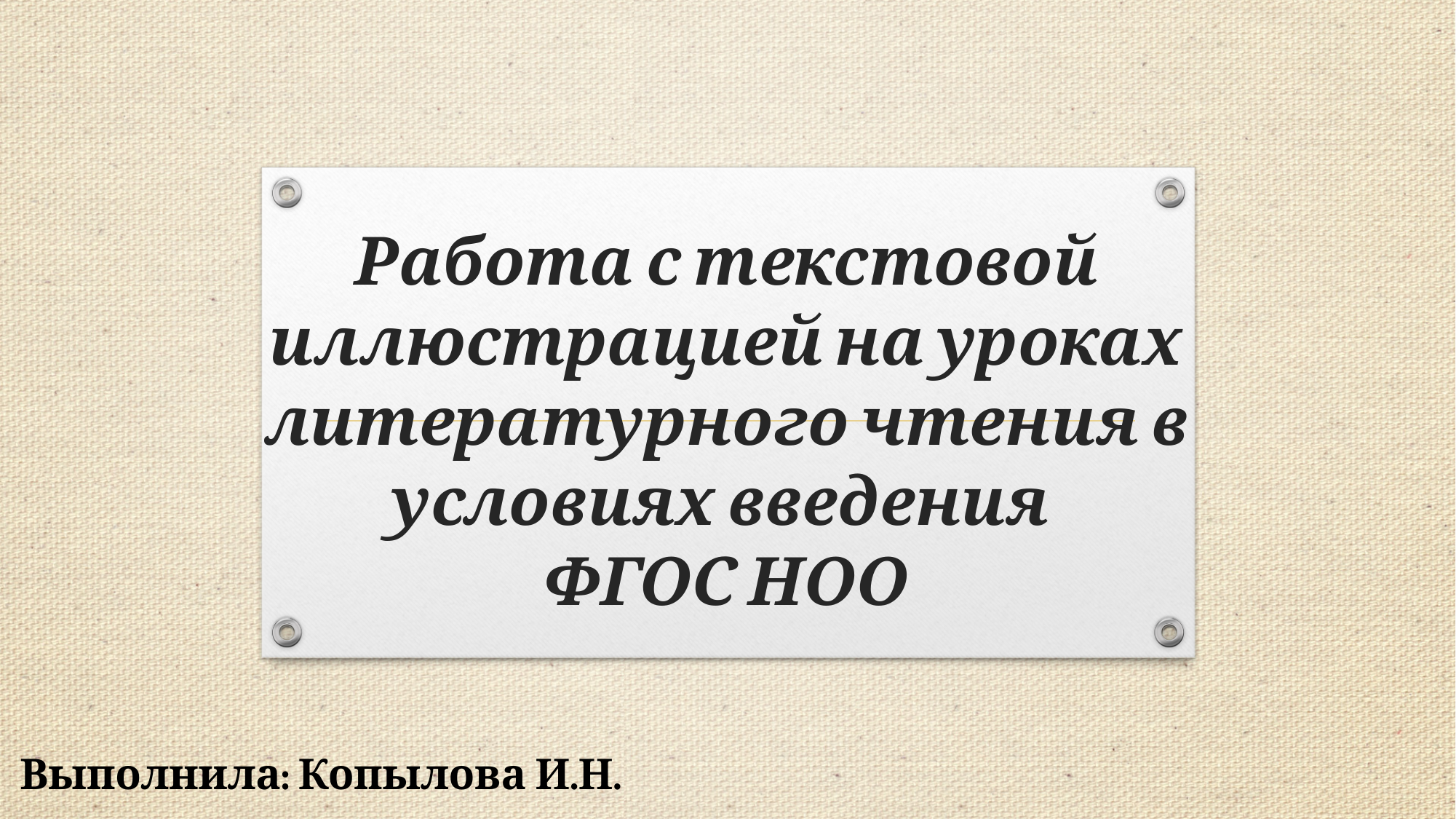

# Работа с текстовой иллюстрацией на уроках литературного чтения в условиях введения ФГОС НОО
Выполнила: Копылова И.Н.